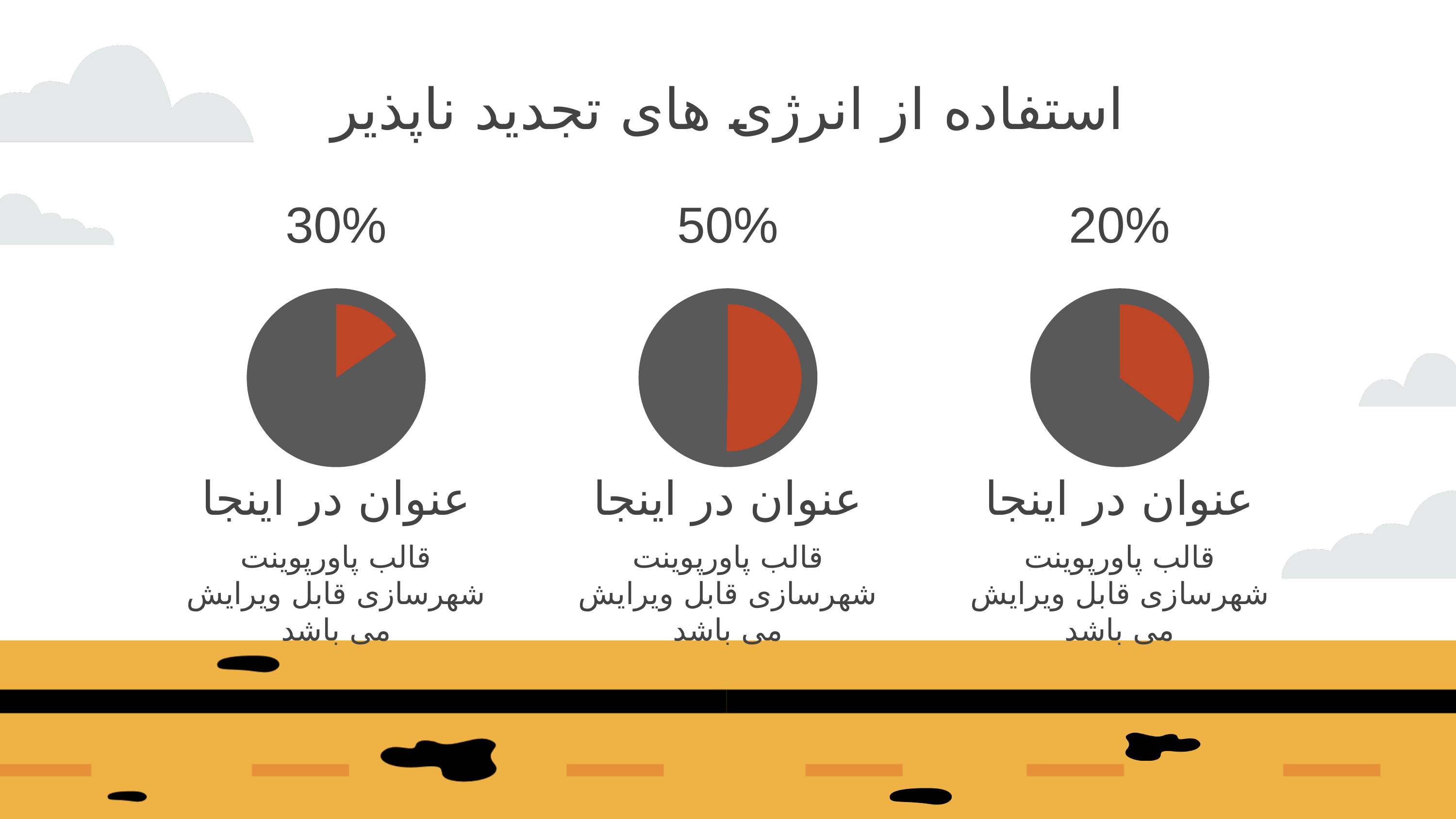

استفاده از انرژی های تجدید ناپذیر
30%
50%
20%

عنوان در اینجا
عنوان در اینجا
عنوان در اینجا

قالب پاورپوینت شهرسازی قابل ویرایش می باشد
قالب پاورپوینت شهرسازی قابل ویرایش می باشد
قالب پاورپوینت شهرسازی قابل ویرایش می باشد